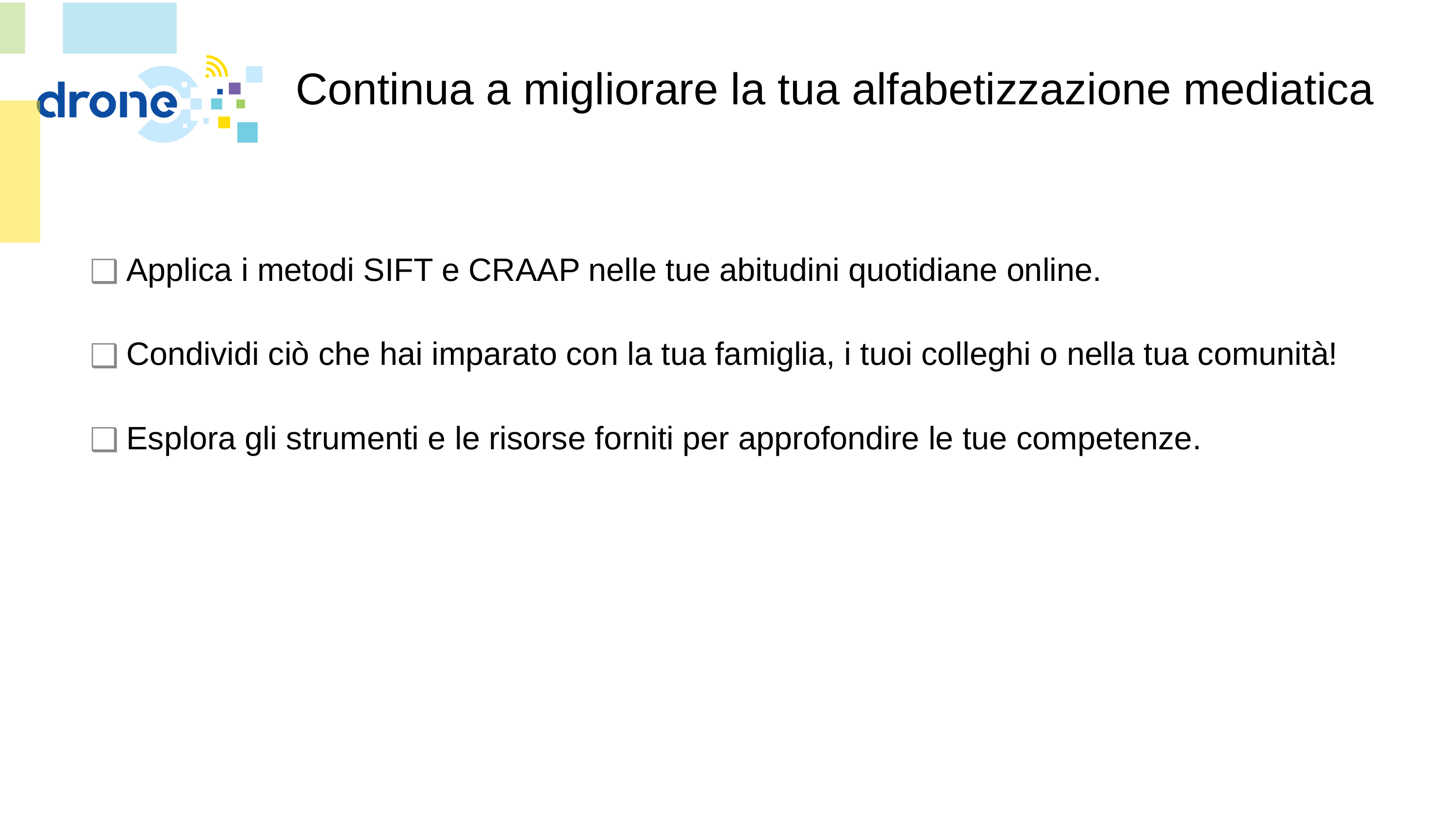

# Continua a migliorare la tua alfabetizzazione mediatica

Applica i metodi SIFT e CRAAP nelle tue abitudini quotidiane online.
Condividi ciò che hai imparato con la tua famiglia, i tuoi colleghi o nella tua comunità!
Esplora gli strumenti e le risorse forniti per approfondire le tue competenze.